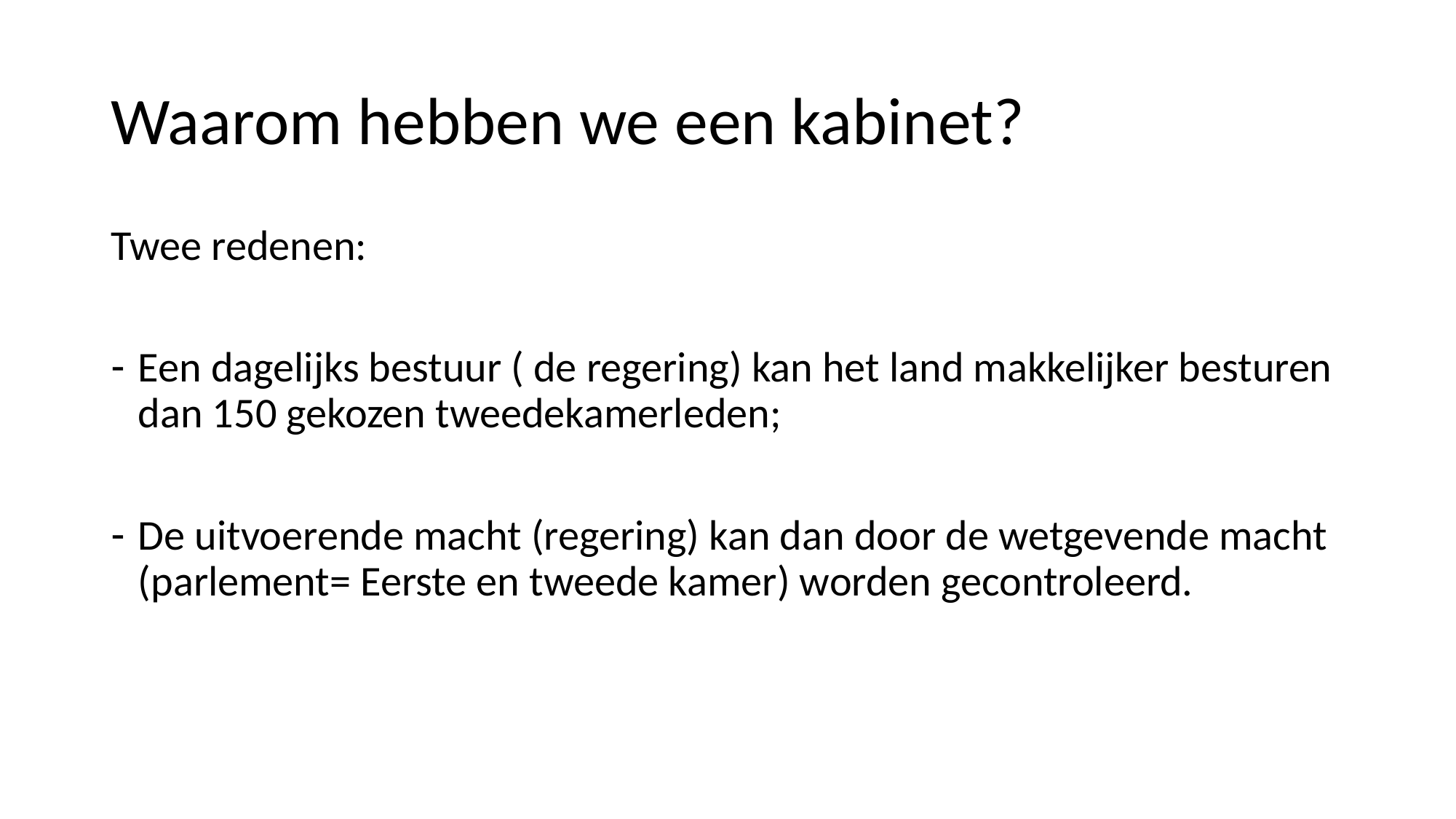

# Waarom hebben we een kabinet?
Twee redenen:

Een dagelijks bestuur ( de regering) kan het land makkelijker besturen dan 150 gekozen tweedekamerleden;

De uitvoerende macht (regering) kan dan door de wetgevende macht (parlement= Eerste en tweede kamer) worden gecontroleerd.